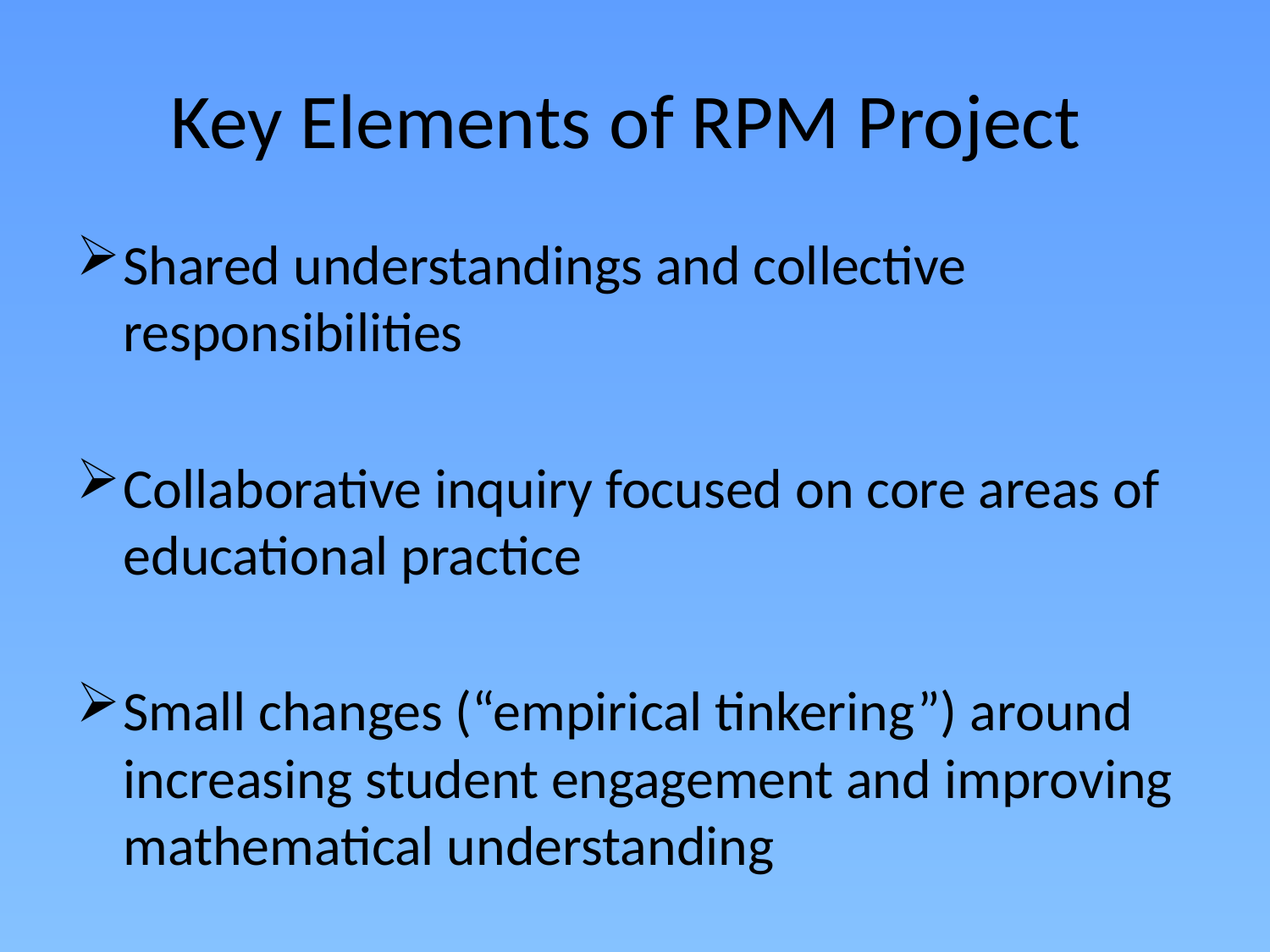

# Key Elements of RPM Project
Shared understandings and collective responsibilities

Collaborative inquiry focused on core areas of educational practice

Small changes (“empirical tinkering”) around increasing student engagement and improving mathematical understanding